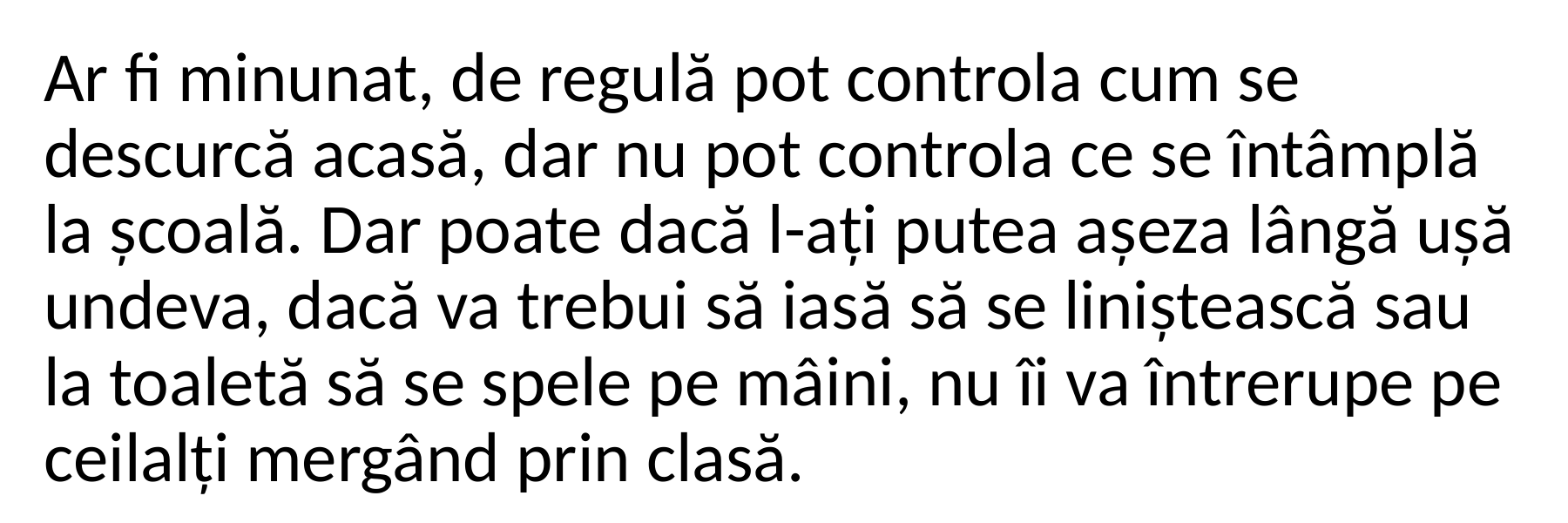

Ar fi minunat, de regulă pot controla cum se descurcă acasă, dar nu pot controla ce se întâmplă la școală. Dar poate dacă l-ați putea așeza lângă ușă undeva, dacă va trebui să iasă să se liniștească sau la toaletă să se spele pe mâini, nu îi va întrerupe pe ceilalți mergând prin clasă.